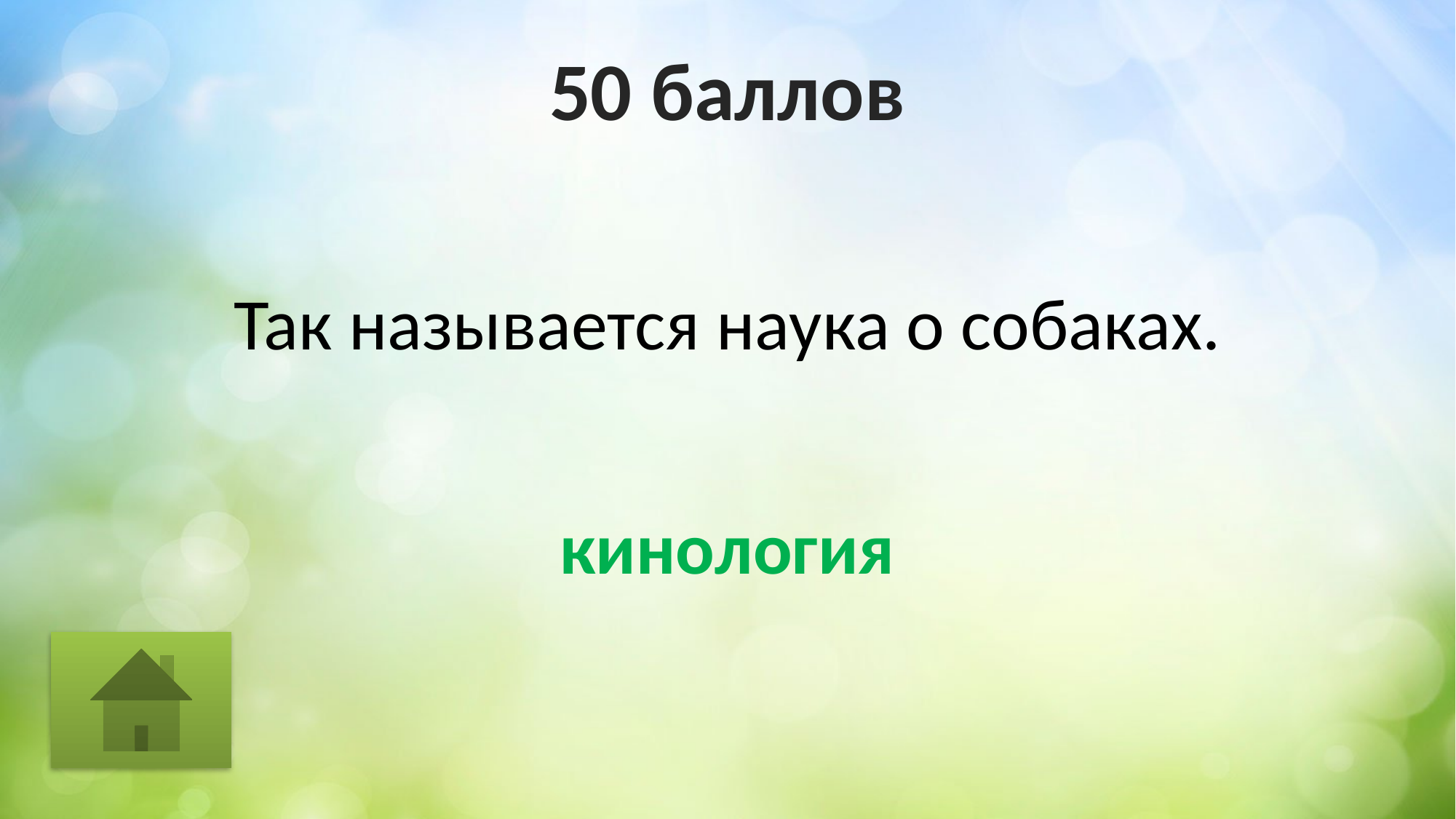

# 50 баллов
Так называется наука о собаках.
кинология